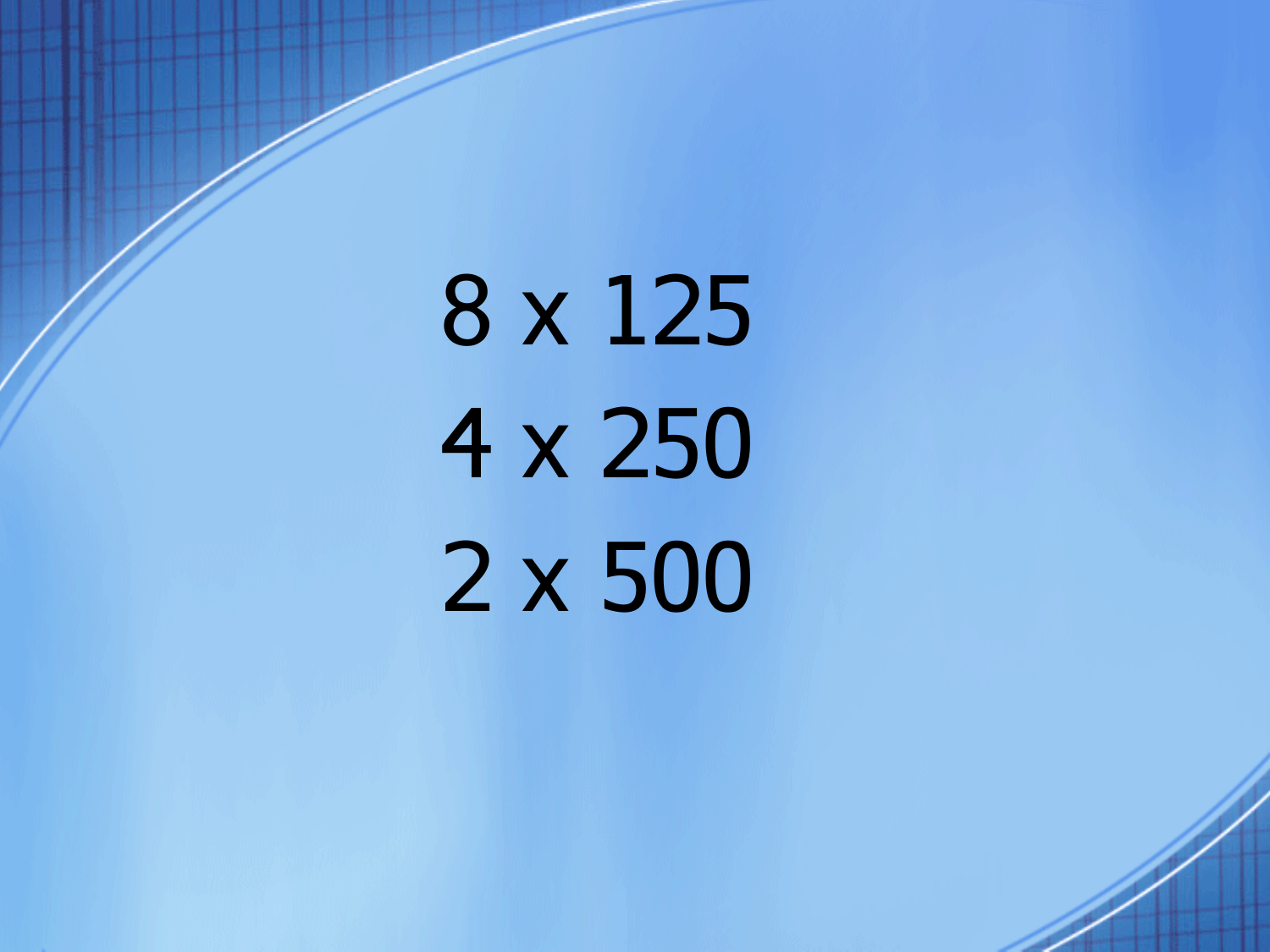

8 x 125
4 x 250
2 x 500